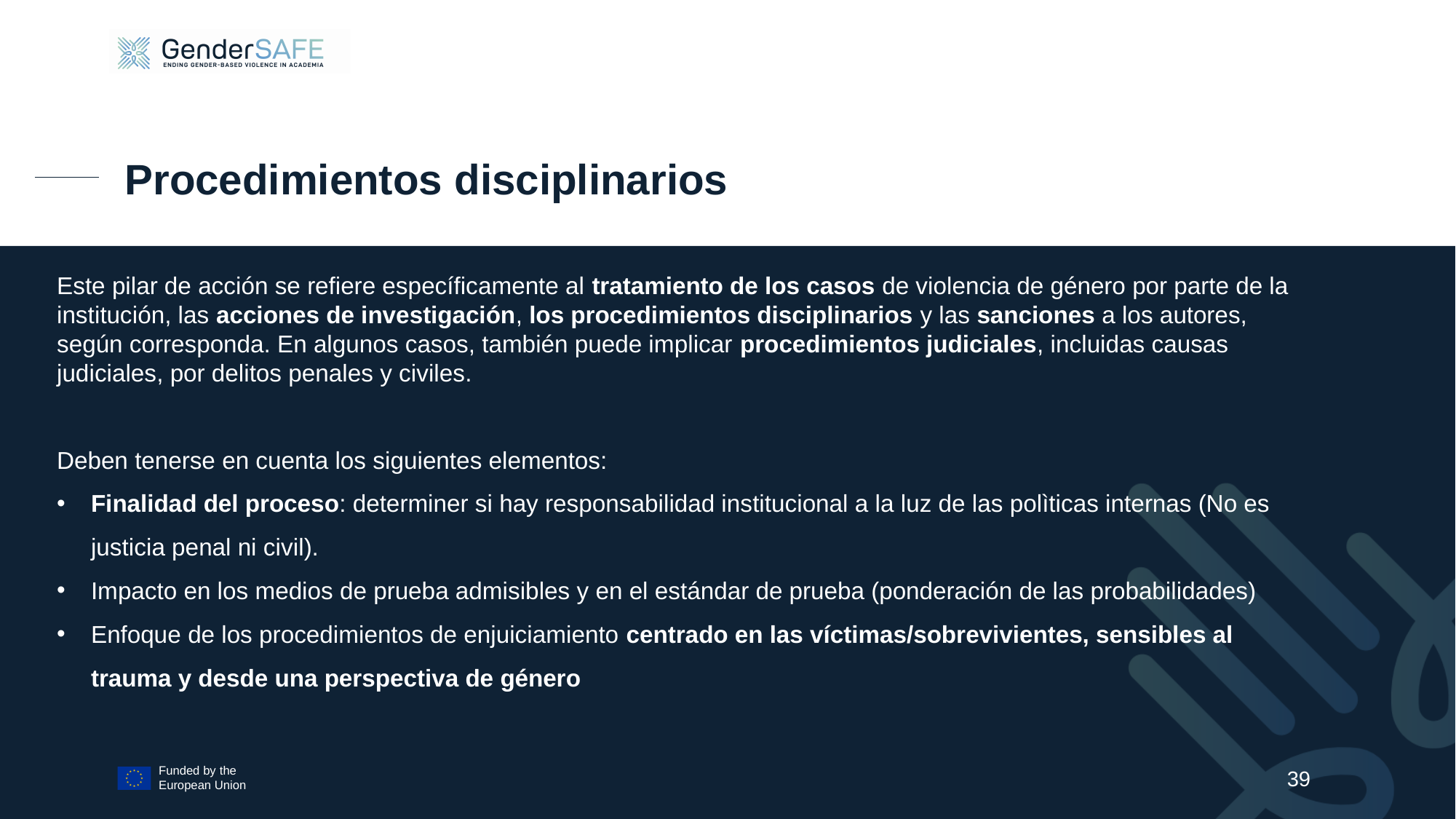

# Procedimientos disciplinarios
Este pilar de acción se refiere específicamente al tratamiento de los casos de violencia de género por parte de la institución, las acciones de investigación, los procedimientos disciplinarios y las sanciones a los autores, según corresponda. En algunos casos, también puede implicar procedimientos judiciales, incluidas causas judiciales, por delitos penales y civiles.

Deben tenerse en cuenta los siguientes elementos:
Finalidad del proceso: determiner si hay responsabilidad institucional a la luz de las polìticas internas (No es justicia penal ni civil).
Impacto en los medios de prueba admisibles y en el estándar de prueba (ponderación de las probabilidades)
Enfoque de los procedimientos de enjuiciamiento centrado en las víctimas/sobrevivientes, sensibles al trauma y desde una perspectiva de género